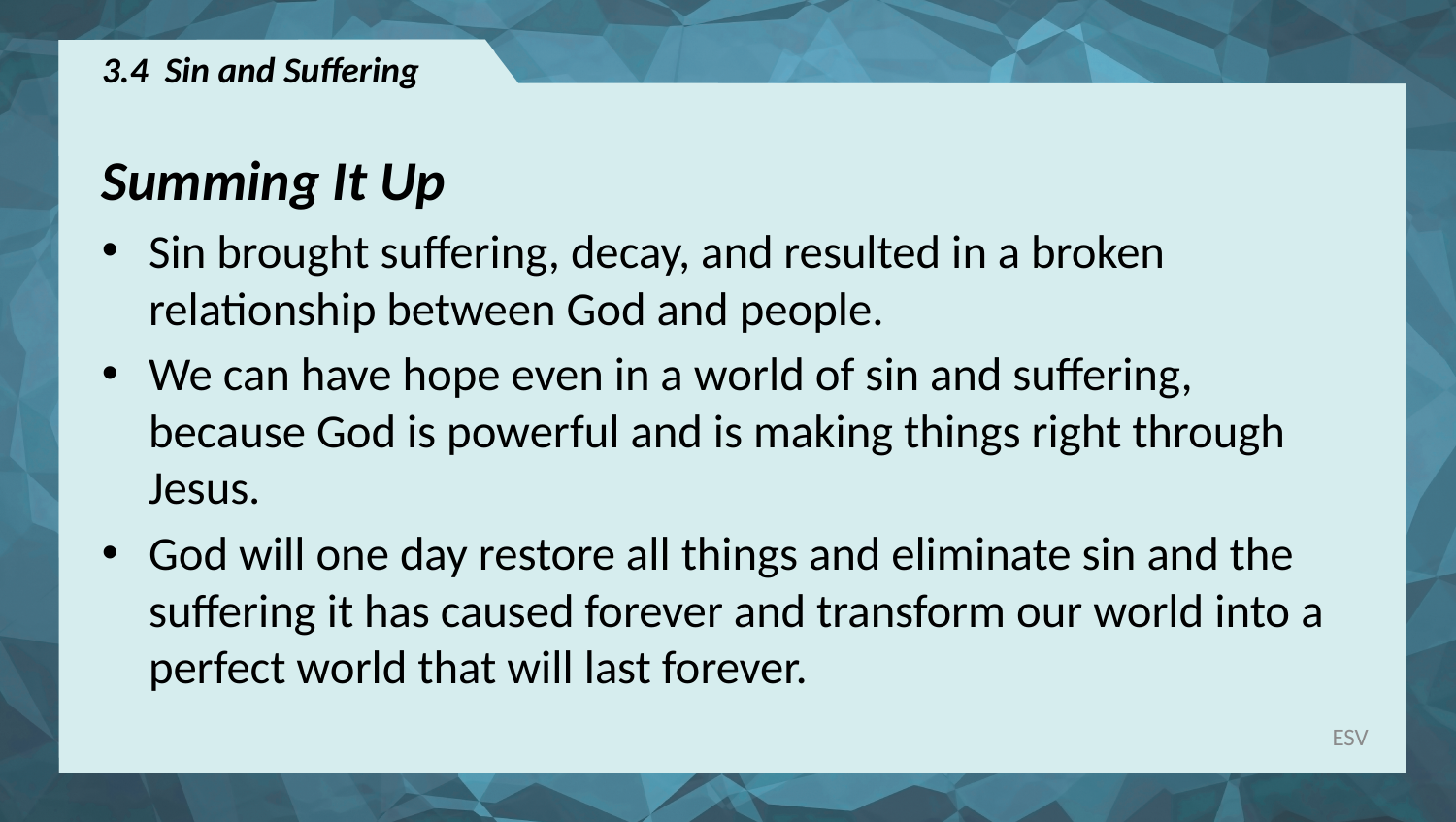

# 3.4  Sin and Suffering
Summing It Up
Sin brought suffering, decay, and resulted in a broken relationship between God and people.
We can have hope even in a world of sin and suffering, because God is powerful and is making things right through Jesus.
God will one day restore all things and eliminate sin and the suffering it has caused forever and transform our world into a perfect world that will last forever.
ESV